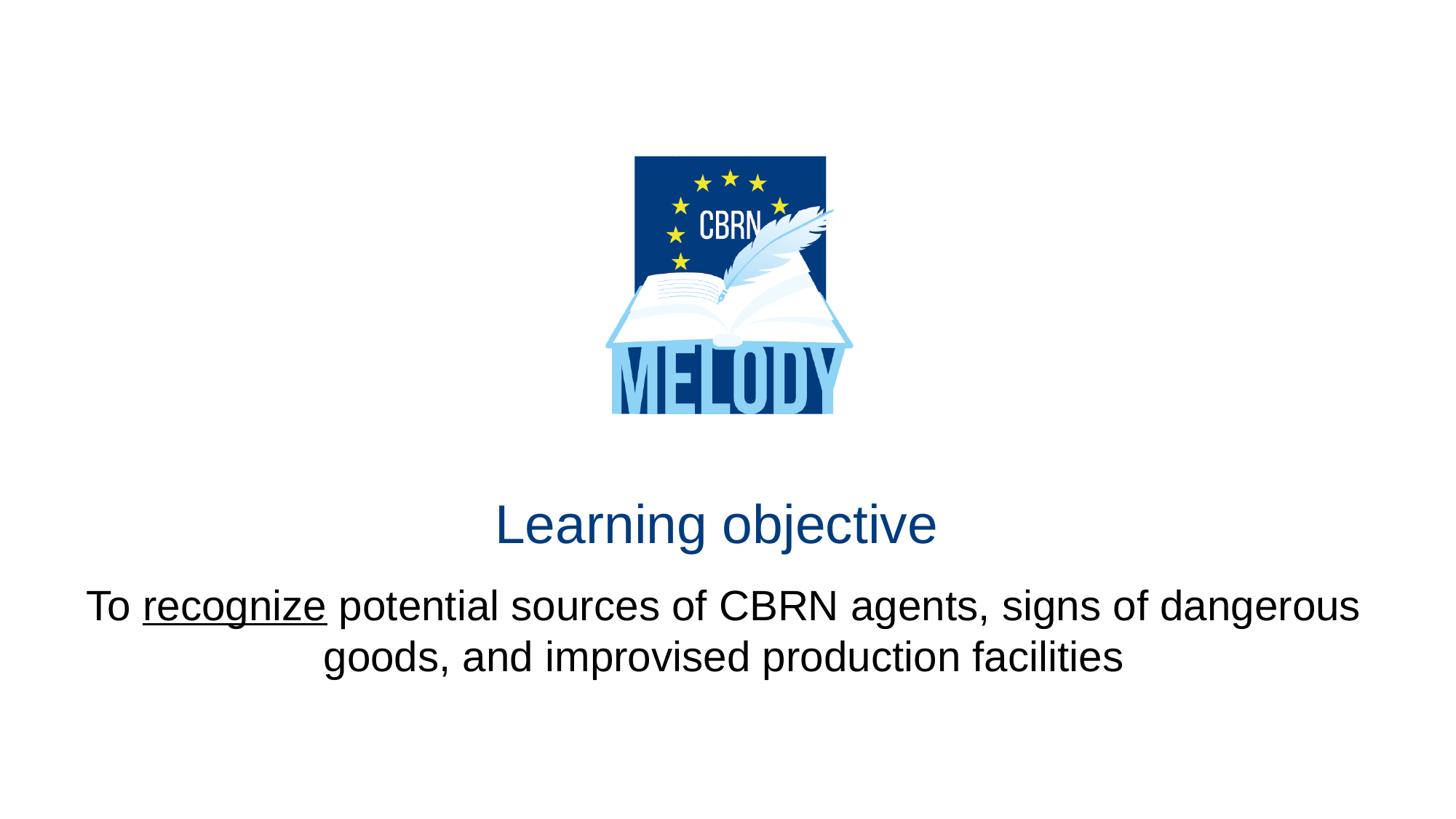

# Learning objective
To recognize potential sources of CBRN agents, signs of dangerous goods, and improvised production facilities